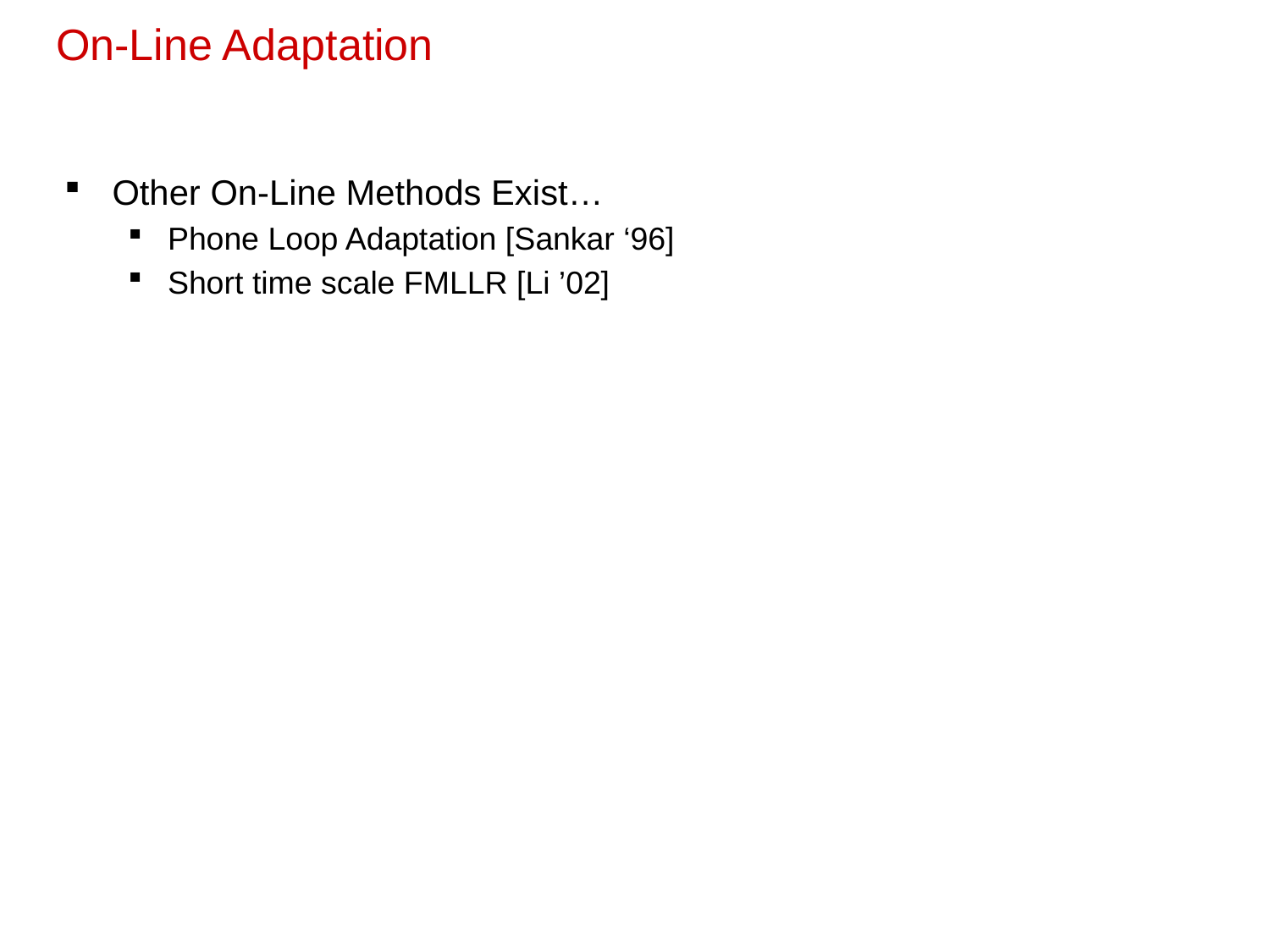

# On-Line Adaptation
Other On-Line Methods Exist…
Phone Loop Adaptation [Sankar ‘96]
Short time scale FMLLR [Li ’02]